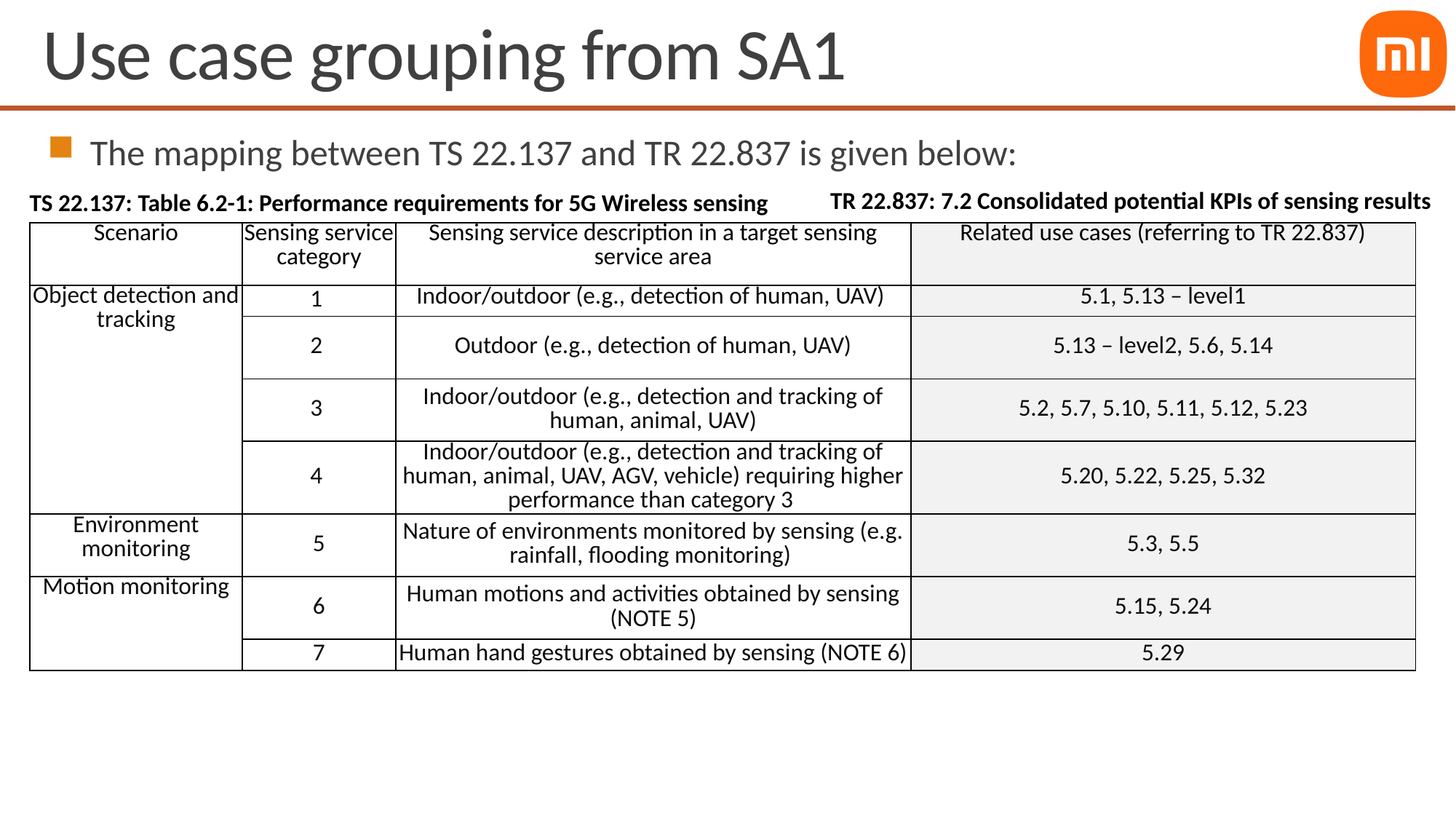

# Use case grouping from SA1
The mapping between TS 22.137 and TR 22.837 is given below:
TR 22.837: 7.2 Consolidated potential KPIs of sensing results
TS 22.137: Table 6.2-1: Performance requirements for 5G Wireless sensing
| Scenario | Sensing service category | Sensing service description in a target sensing service area | Related use cases (referring to TR 22.837) |
| --- | --- | --- | --- |
| Object detection and tracking | 1 | Indoor/outdoor (e.g., detection of human, UAV) | 5.1, 5.13 – level1 |
|  | 2 | Outdoor (e.g., detection of human, UAV) | 5.13 – level2, 5.6, 5.14 |
|  | 3 | Indoor/outdoor (e.g., detection and tracking of human, animal, UAV) | 5.2, 5.7, 5.10, 5.11, 5.12, 5.23 |
|  | 4 | Indoor/outdoor (e.g., detection and tracking of human, animal, UAV, AGV, vehicle) requiring higher performance than category 3 | 5.20, 5.22, 5.25, 5.32 |
| Environment monitoring | 5 | Nature of environments monitored by sensing (e.g. rainfall, flooding monitoring) | 5.3, 5.5 |
| Motion monitoring | 6 | Human motions and activities obtained by sensing (NOTE 5) | 5.15, 5.24 |
|  | 7 | Human hand gestures obtained by sensing (NOTE 6) | 5.29 |